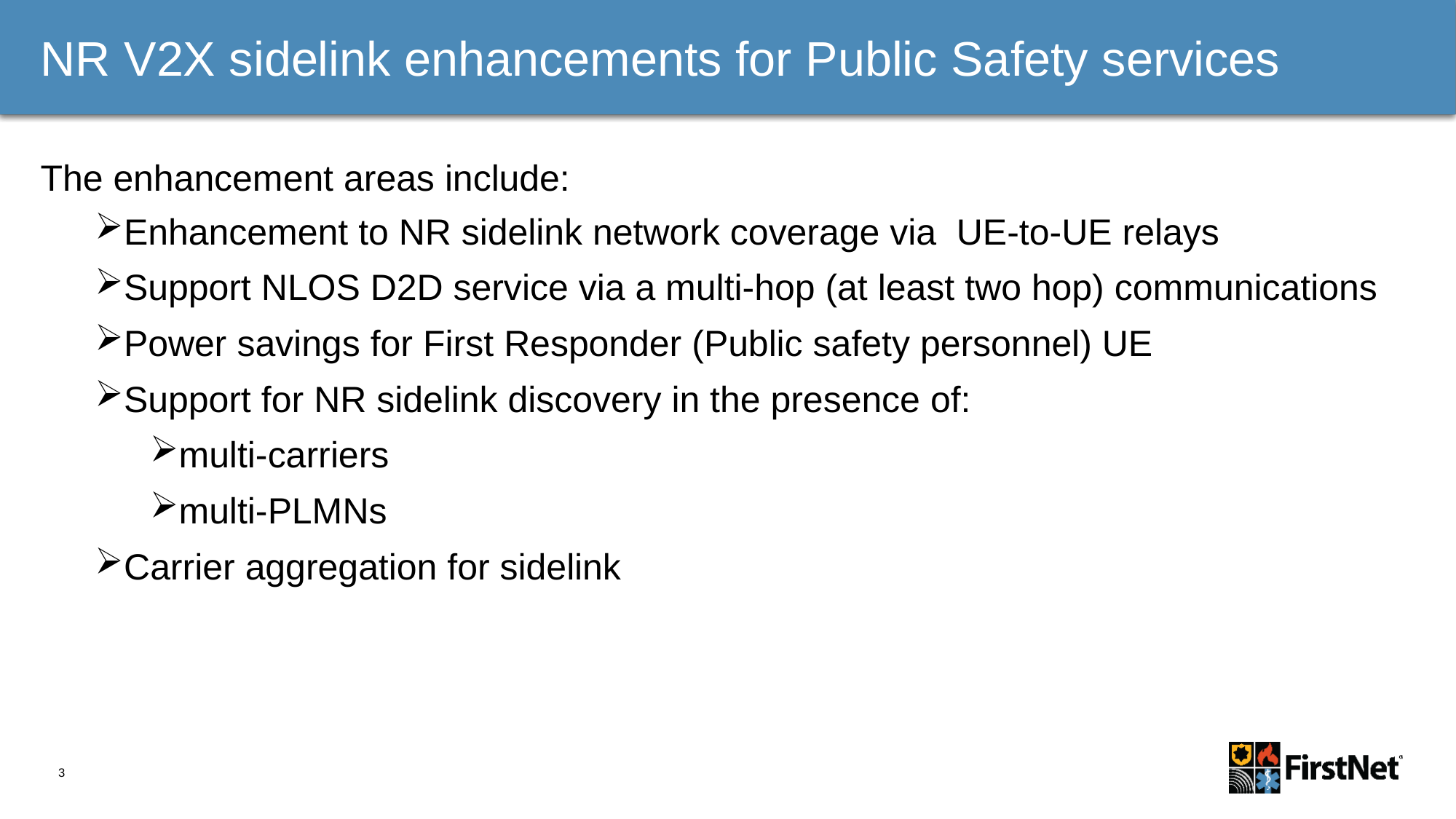

# NR V2X sidelink enhancements for Public Safety services
The enhancement areas include:
Enhancement to NR sidelink network coverage via  UE-to-UE relays
Support NLOS D2D service via a multi-hop (at least two hop) communications
Power savings for First Responder (Public safety personnel) UE
Support for NR sidelink discovery in the presence of:
multi-carriers
multi-PLMNs
Carrier aggregation for sidelink

3